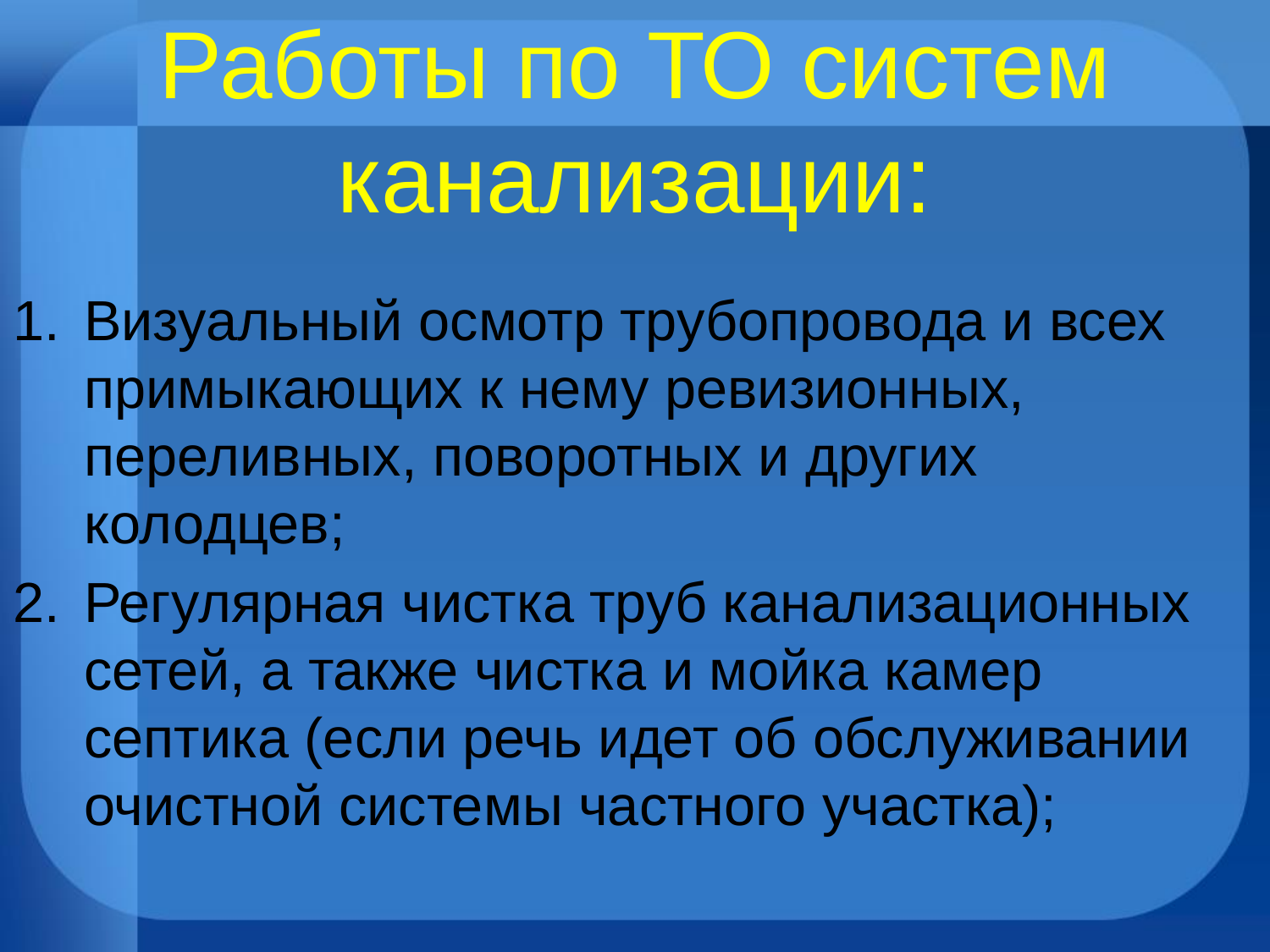

# Работы по ТО систем канализации:
Визуальный осмотр трубопровода и всех примыкающих к нему ревизионных, переливных, поворотных и других колодцев;
Регулярная чистка труб канализационных сетей, а также чистка и мойка камер септика (если речь идет об обслуживании очистной системы частного участка);